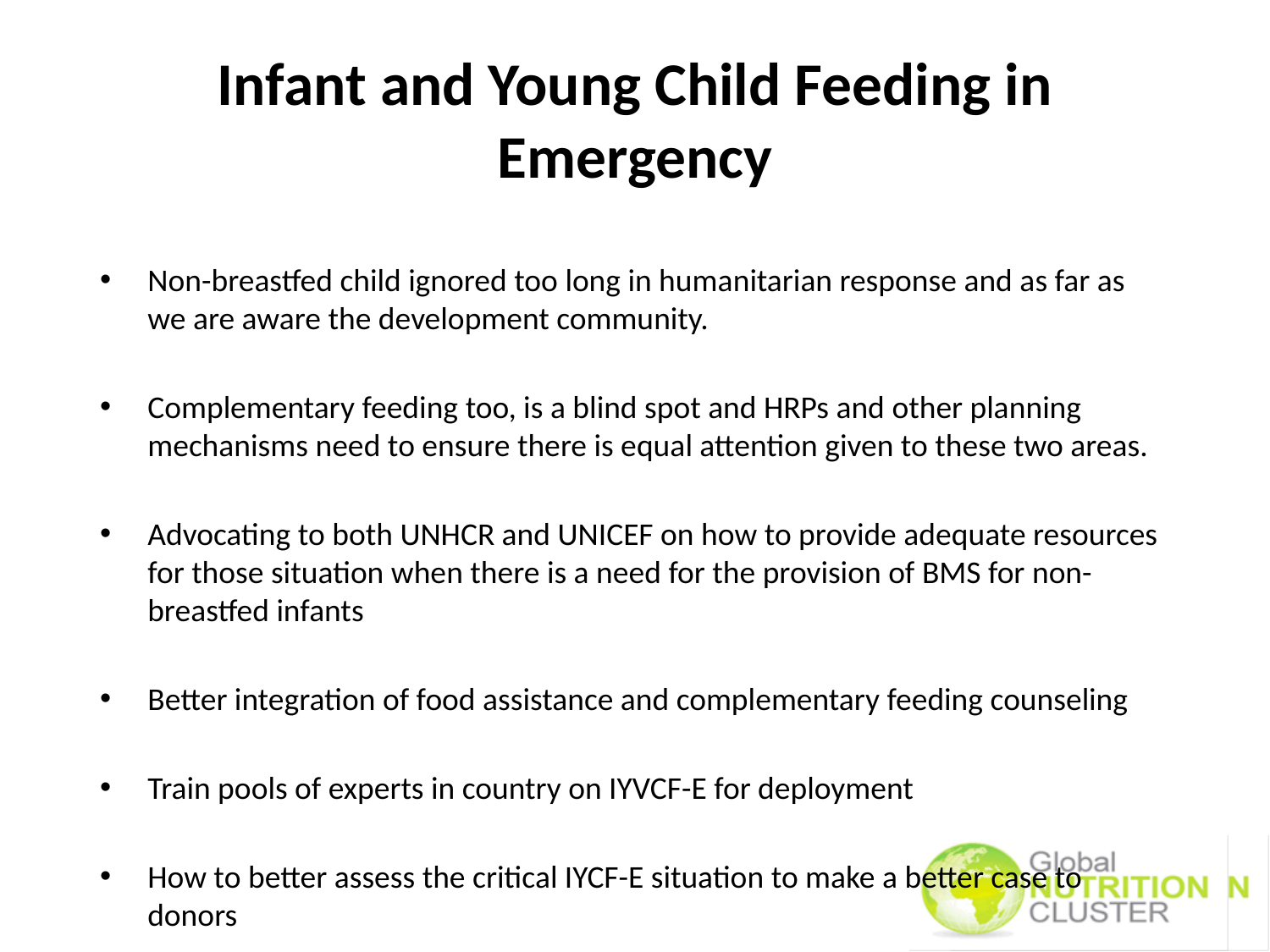

# Infant and Young Child Feeding in Emergency
Non-breastfed child ignored too long in humanitarian response and as far as we are aware the development community.

Complementary feeding too, is a blind spot and HRPs and other planning mechanisms need to ensure there is equal attention given to these two areas.

Advocating to both UNHCR and UNICEF on how to provide adequate resources for those situation when there is a need for the provision of BMS for non-breastfed infants

Better integration of food assistance and complementary feeding counseling

Train pools of experts in country on IYVCF-E for deployment

How to better assess the critical IYCF-E situation to make a better case to donors